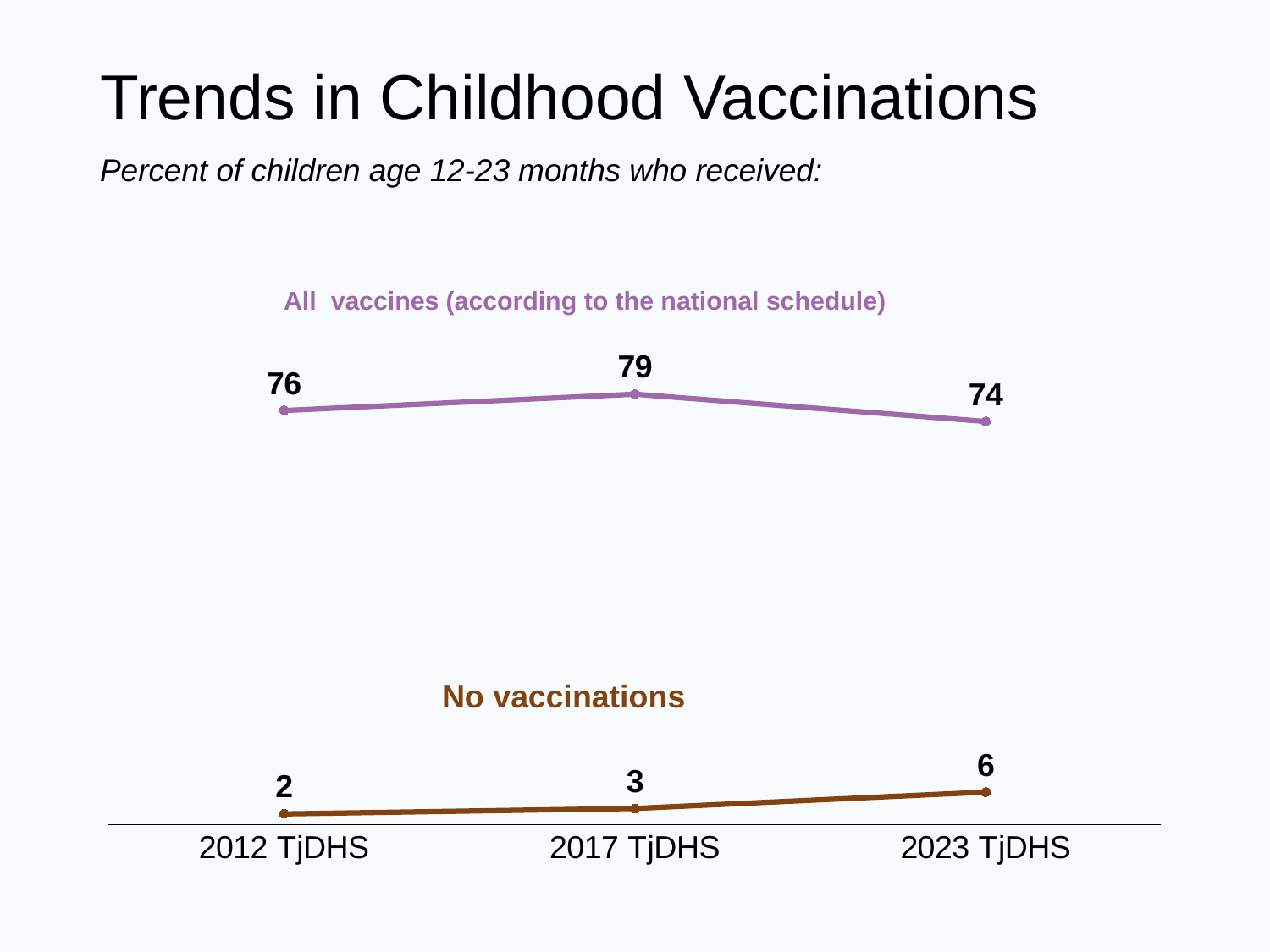

# Trends in Childhood Vaccinations
Percent of children age 12-23 months who received:

### Chart

| Category | Fully vaccinated - according to the national schedule | No vaccinations |
|---|---|---|
| 2012 TjDHS | 76.0 | 2.0 |
| 2017 TjDHS | 79.0 | 3.0 |
| 2023 TjDHS | 74.0 | 6.0 |
All  vaccines (according to the national schedule)
No vaccinations